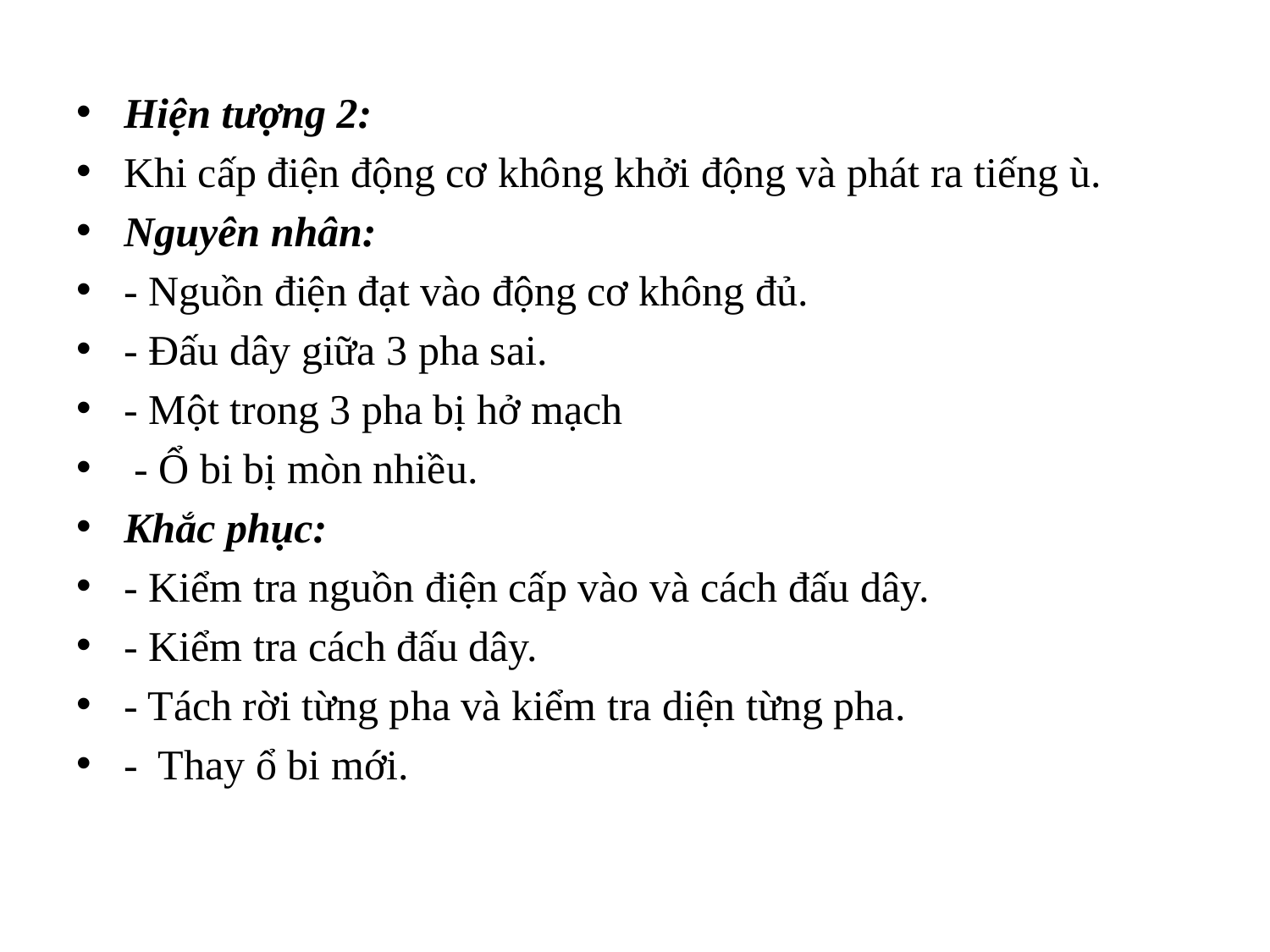

Hiện tượng 2:
Khi cấp điện động cơ không khởi động và phát ra tiếng ù.
Nguyên nhân:
- Nguồn điện đạt vào động cơ không đủ.
- Đấu dây giữa 3 pha sai.
- Một trong 3 pha bị hở mạch
 - Ổ bi bị mòn nhiều.
Khắc phục:
- Kiểm tra nguồn điện cấp vào và cách đấu dây.
- Kiểm tra cách đấu dây.
- Tách rời từng pha và kiểm tra diện từng pha.
-  Thay ổ bi mới.